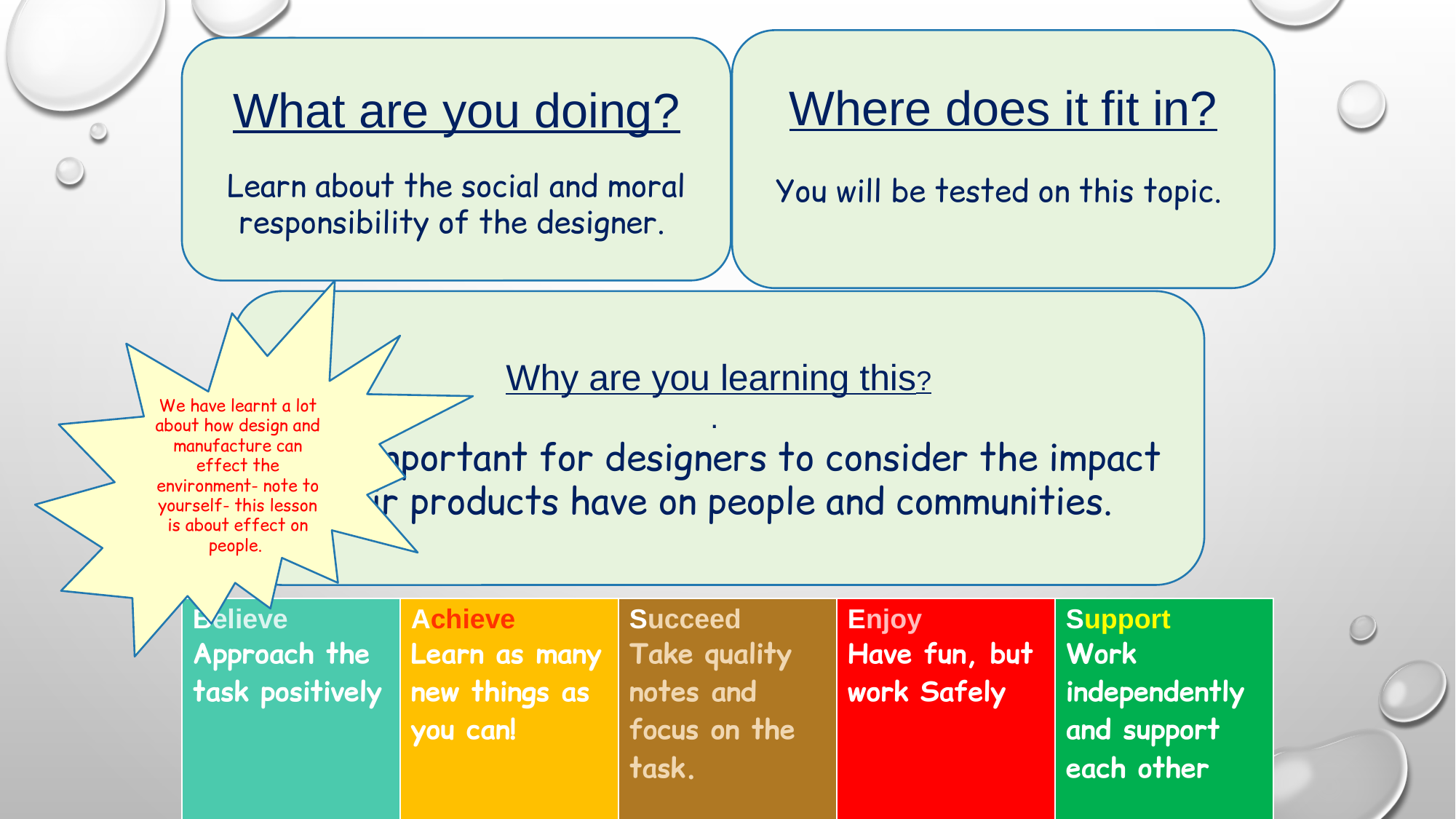

Where does it fit in?

You will be tested on this topic.

What are you doing?

Learn about the social and moral responsibility of the designer.
We have learnt a lot about how design and manufacture can effect the environment- note to yourself- this lesson is about effect on people.
Why are you learning this?
.
It is important for designers to consider the impact their products have on people and communities.
| Believe Approach the task positively | Achieve Learn as many new things as you can! | Succeed Take quality notes and focus on the task. | Enjoy Have fun, but work Safely | Support Work independently and support each other |
| --- | --- | --- | --- | --- |